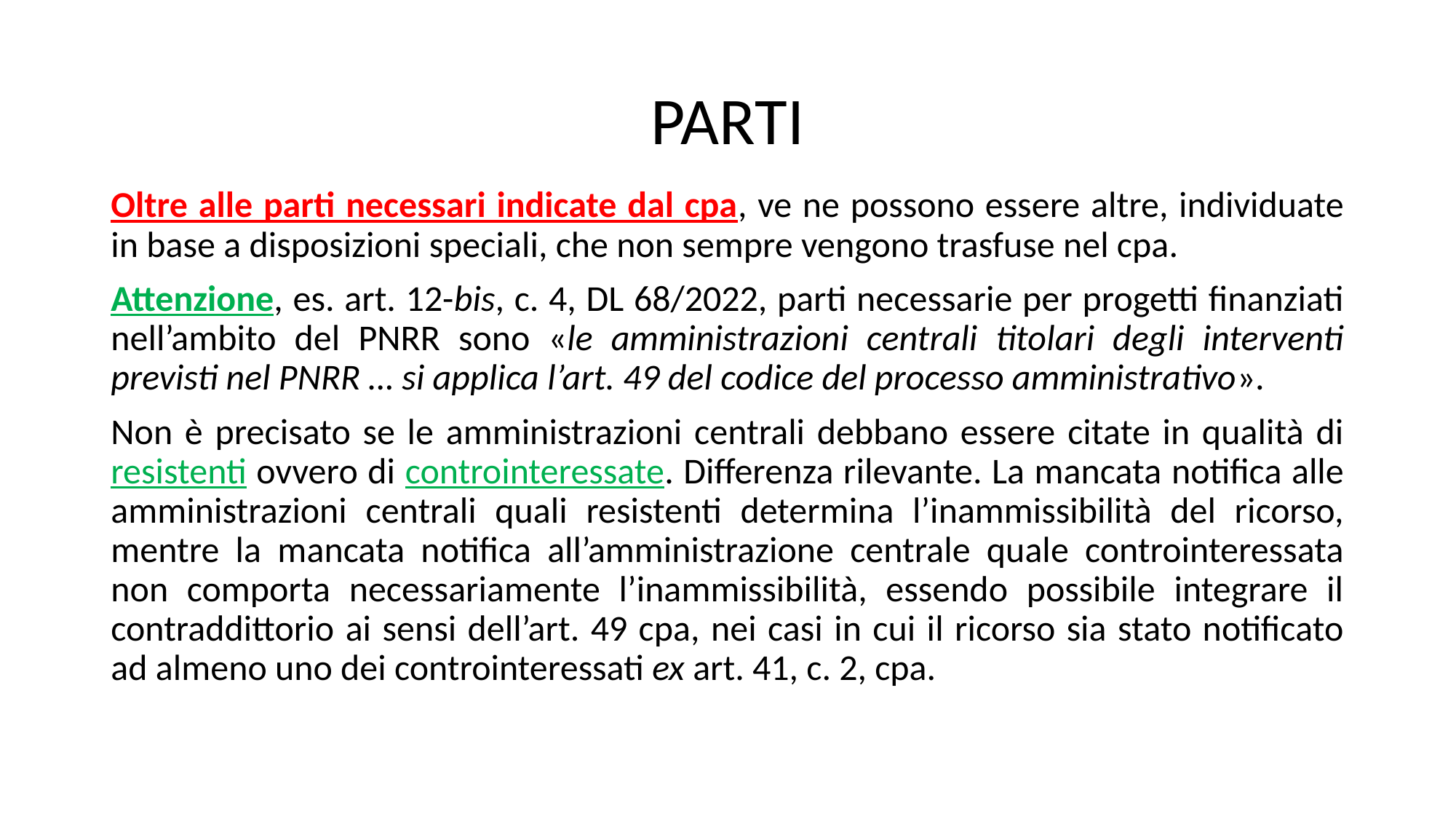

# PARTI
Oltre alle parti necessari indicate dal cpa, ve ne possono essere altre, individuate in base a disposizioni speciali, che non sempre vengono trasfuse nel cpa.
Attenzione, es. art. 12-bis, c. 4, DL 68/2022, parti necessarie per progetti finanziati nell’ambito del PNRR sono «le amministrazioni centrali titolari degli interventi previsti nel PNRR … si applica l’art. 49 del codice del processo amministrativo».
Non è precisato se le amministrazioni centrali debbano essere citate in qualità di resistenti ovvero di controinteressate. Differenza rilevante. La mancata notifica alle amministrazioni centrali quali resistenti determina l’inammissibilità del ricorso, mentre la mancata notifica all’amministrazione centrale quale controinteressata non comporta necessariamente l’inammissibilità, essendo possibile integrare il contraddittorio ai sensi dell’art. 49 cpa, nei casi in cui il ricorso sia stato notificato ad almeno uno dei controinteressati ex art. 41, c. 2, cpa.